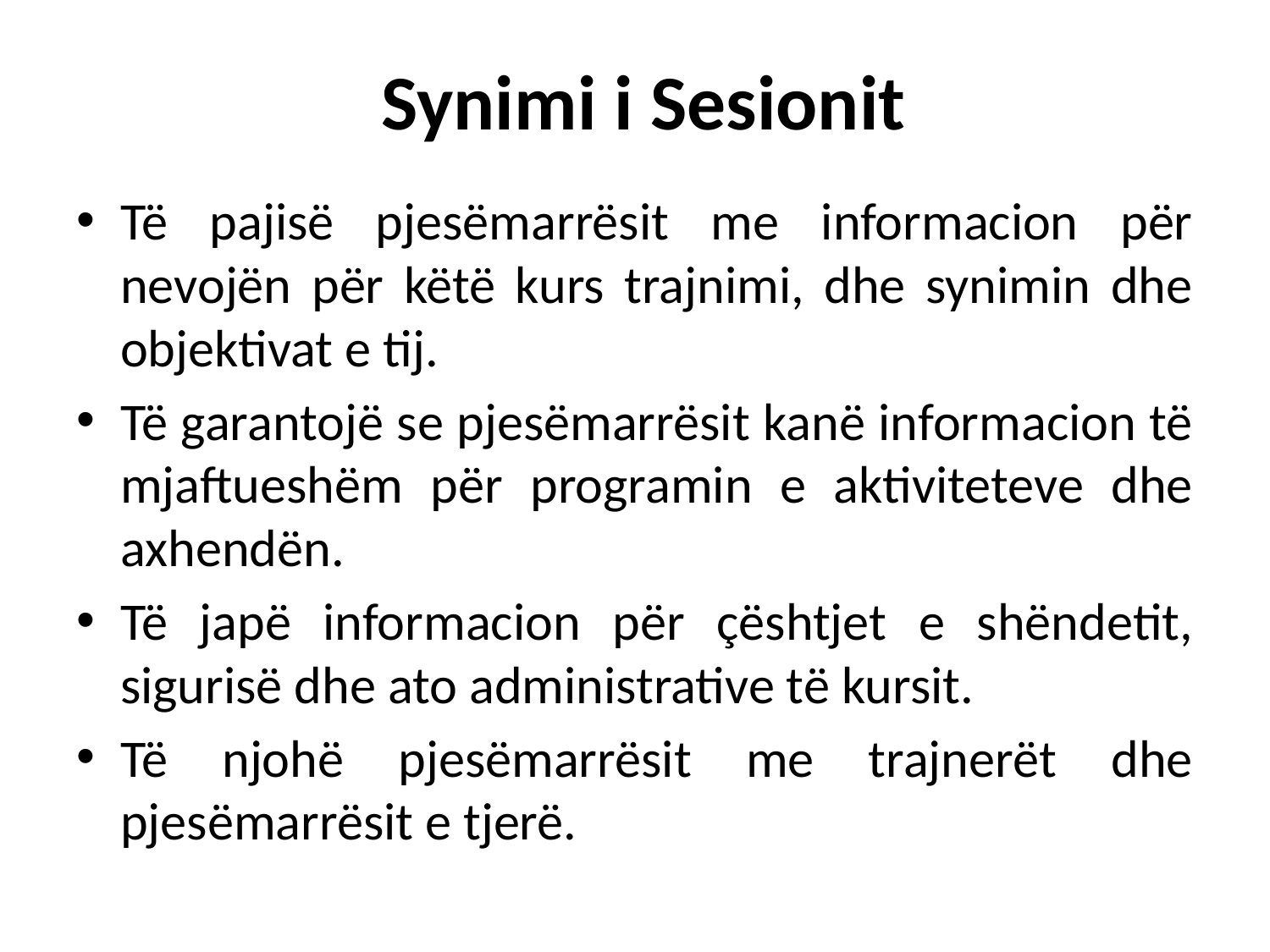

# Synimi i Sesionit
Të pajisë pjesëmarrësit me informacion për nevojën për këtë kurs trajnimi, dhe synimin dhe objektivat e tij.
Të garantojë se pjesëmarrësit kanë informacion të mjaftueshëm për programin e aktiviteteve dhe axhendën.
Të japë informacion për çështjet e shëndetit, sigurisë dhe ato administrative të kursit.
Të njohë pjesëmarrësit me trajnerët dhe pjesëmarrësit e tjerë.